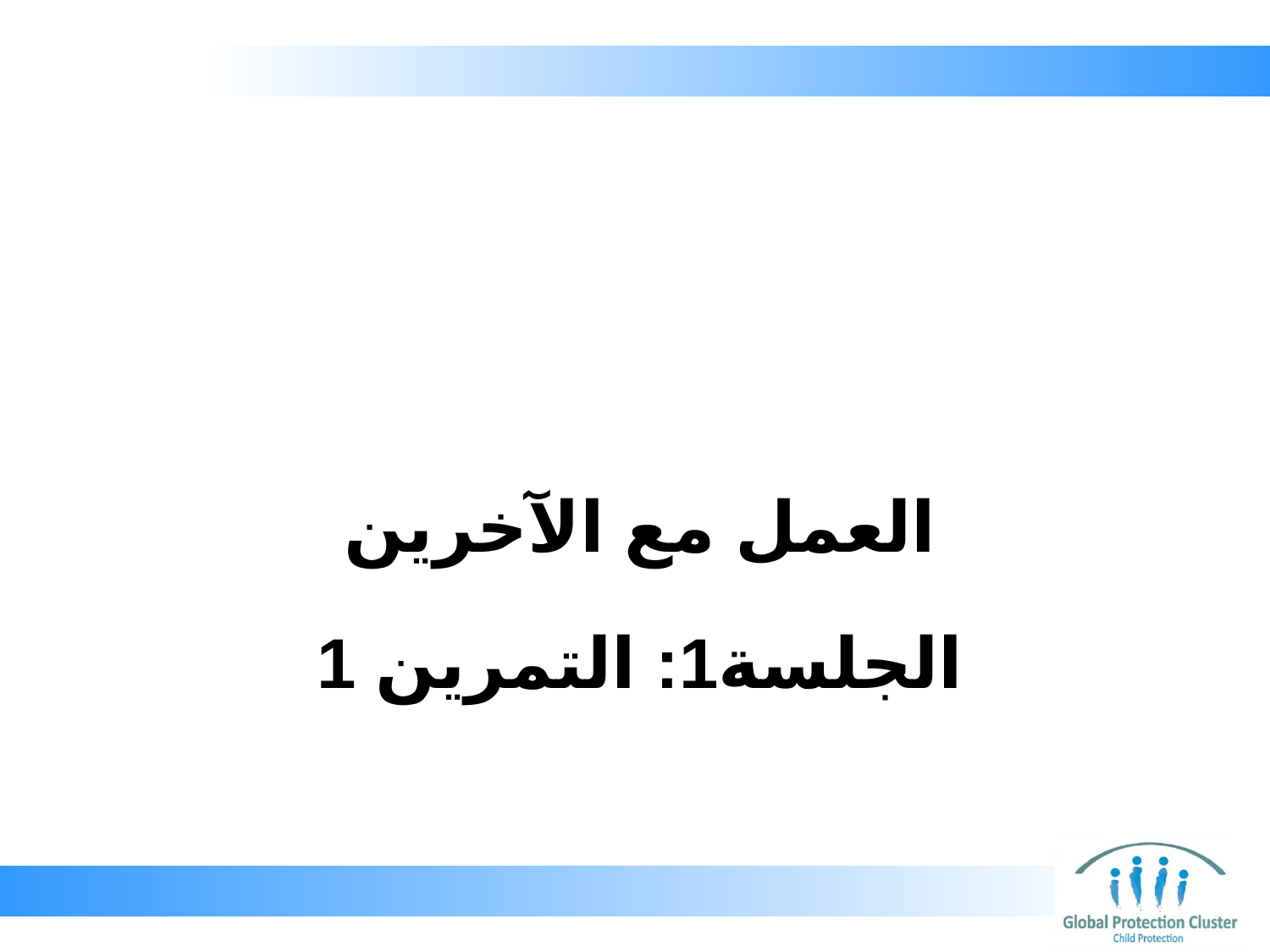

العمل مع الآخرين

# الجلسة1: التمرين 1